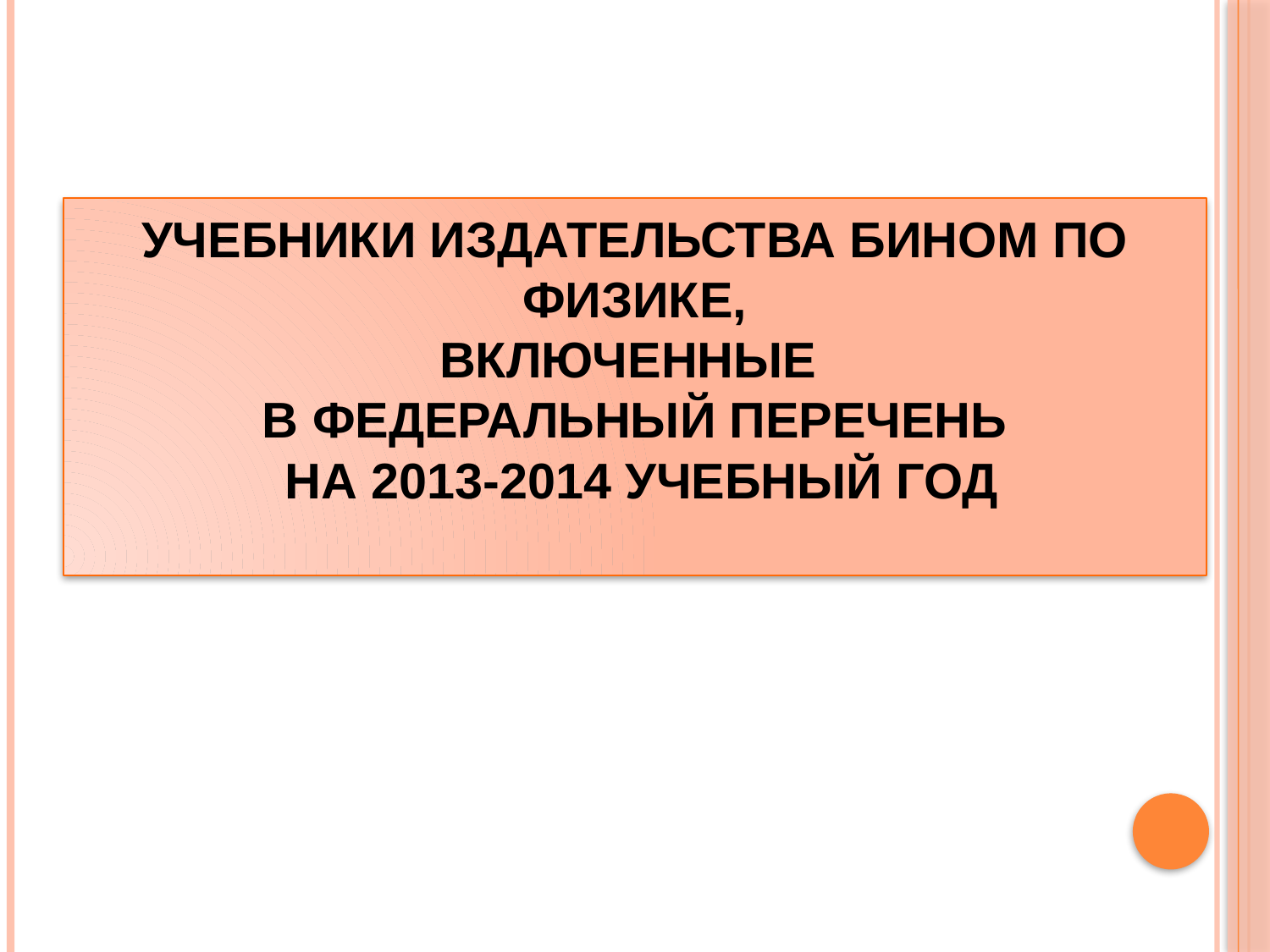

# Учебники издательства БИНОМ по физике, включенные в Федеральный перечень на 2013-2014 учебный год